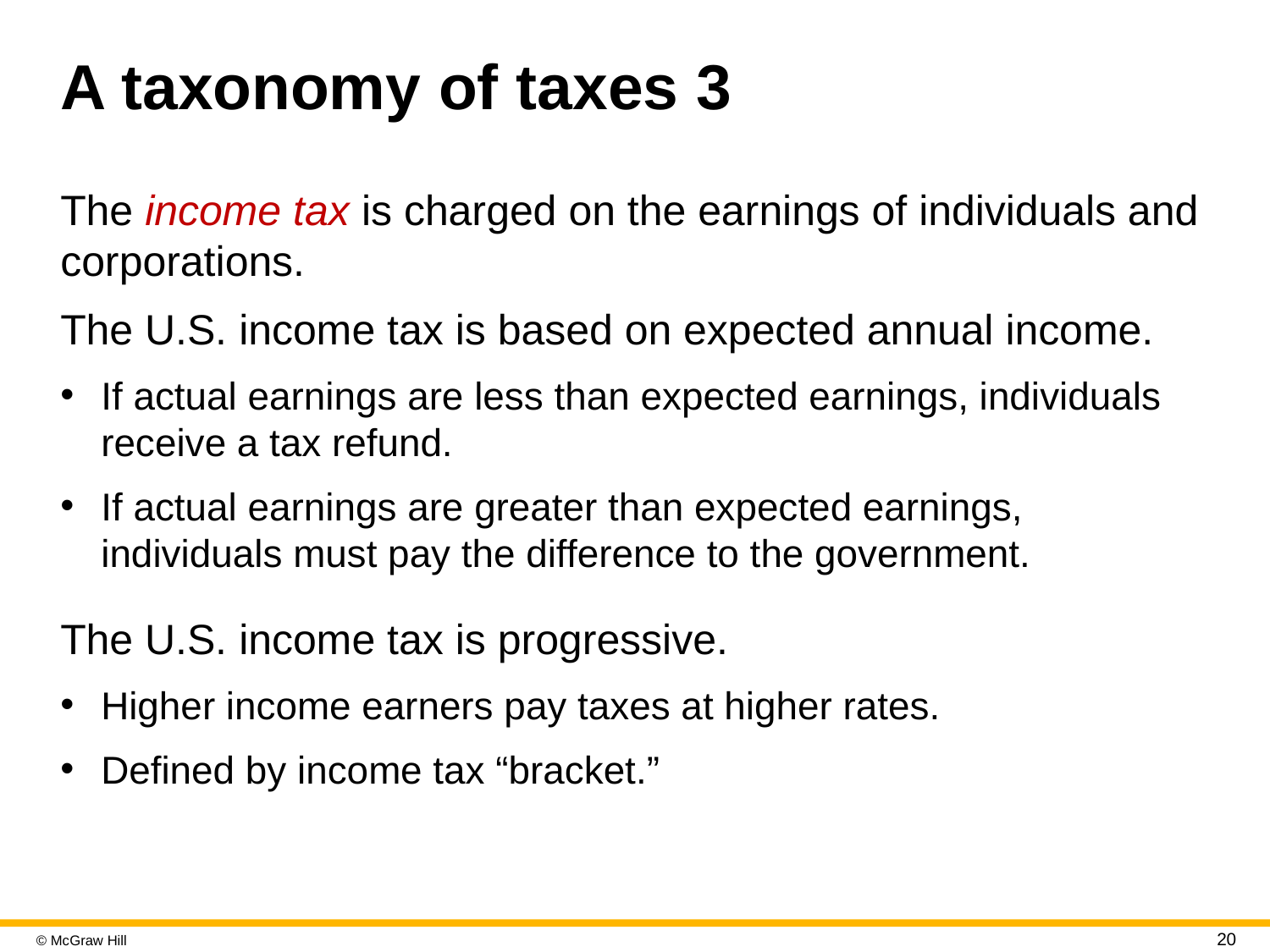

# A taxonomy of taxes 3
The income tax is charged on the earnings of individuals and corporations.
The U.S. income tax is based on expected annual income.
If actual earnings are less than expected earnings, individuals receive a tax refund.
If actual earnings are greater than expected earnings, individuals must pay the difference to the government.
The U.S. income tax is progressive.
Higher income earners pay taxes at higher rates.
Defined by income tax “bracket.”